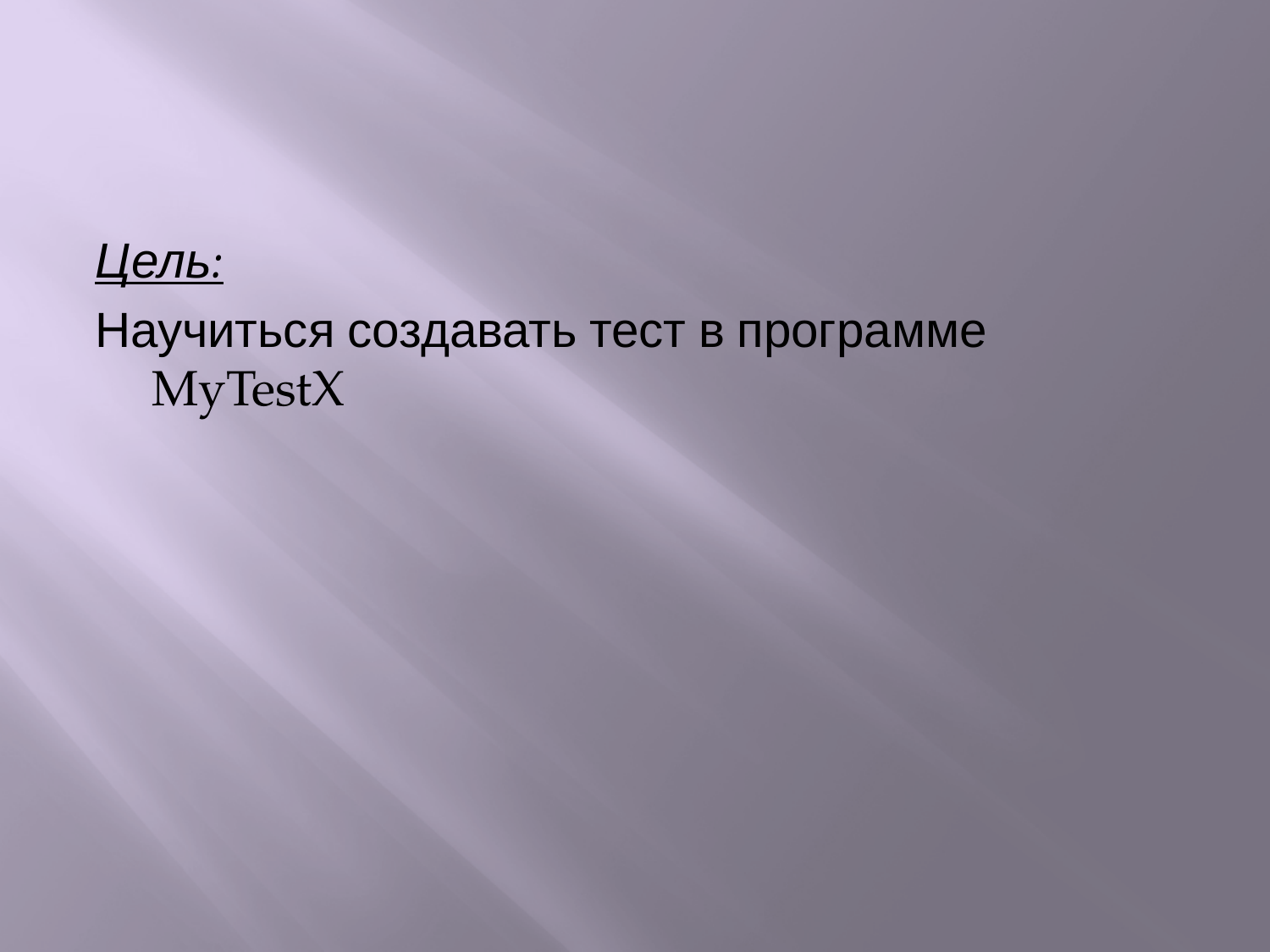

Цель:
Научиться создавать тест в программе  MyTestX